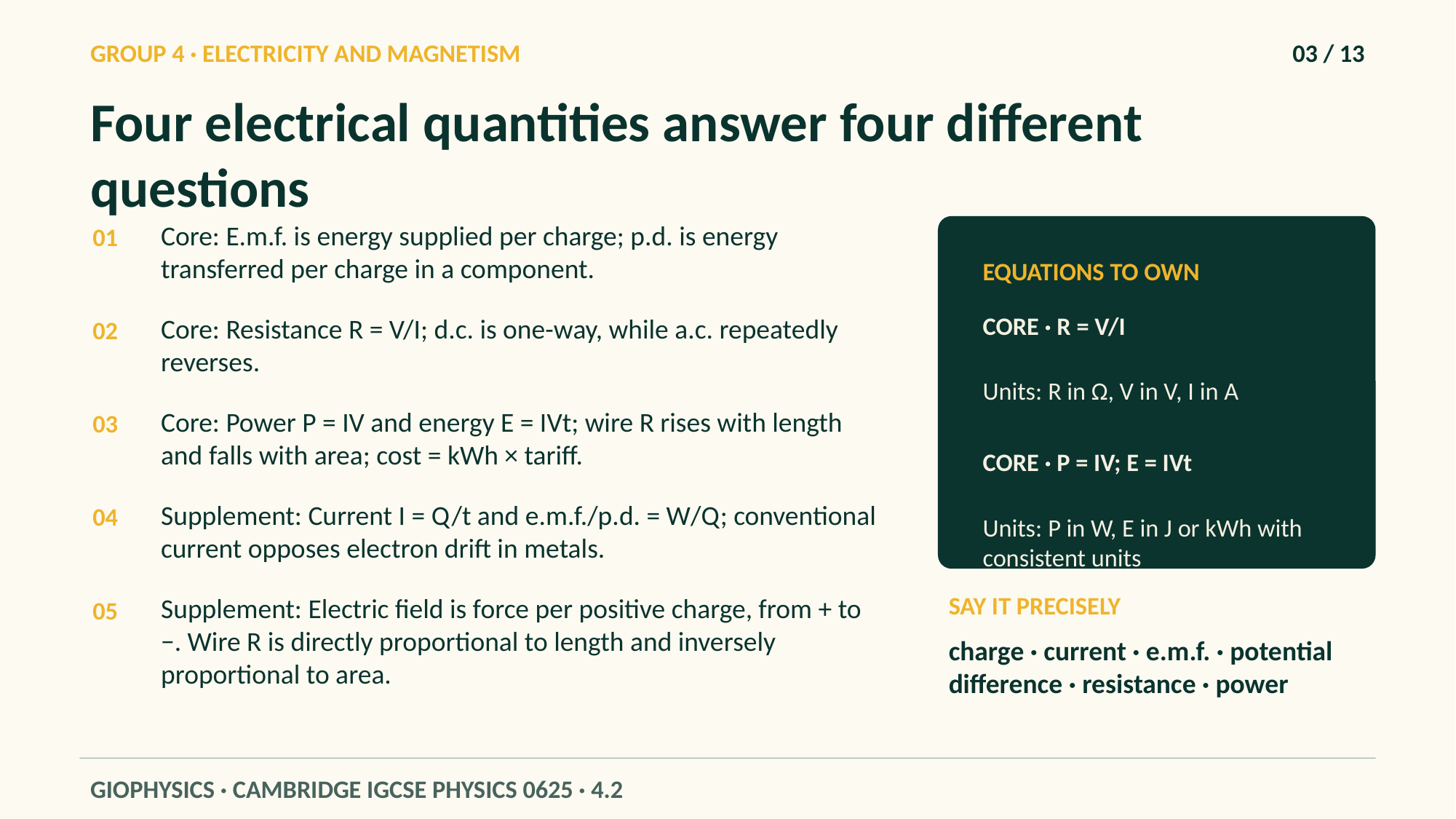

GROUP 4 · ELECTRICITY AND MAGNETISM
03 / 13
Four electrical quantities answer four different questions
Core: E.m.f. is energy supplied per charge; p.d. is energy transferred per charge in a component.
01

EQUATIONS TO OWN
CORE · R = V/I
Core: Resistance R = V/I; d.c. is one-way, while a.c. repeatedly reverses.
02
Units: R in Ω, V in V, I in A
Core: Power P = IV and energy E = IVt; wire R rises with length and falls with area; cost = kWh × tariff.
03
CORE · P = IV; E = IVt
Supplement: Current I = Q/t and e.m.f./p.d. = W/Q; conventional current opposes electron drift in metals.
04
Units: P in W, E in J or kWh with consistent units
SAY IT PRECISELY
Supplement: Electric field is force per positive charge, from + to −. Wire R is directly proportional to length and inversely proportional to area.
05
charge · current · e.m.f. · potential difference · resistance · power

GIOPHYSICS · CAMBRIDGE IGCSE PHYSICS 0625 · 4.2